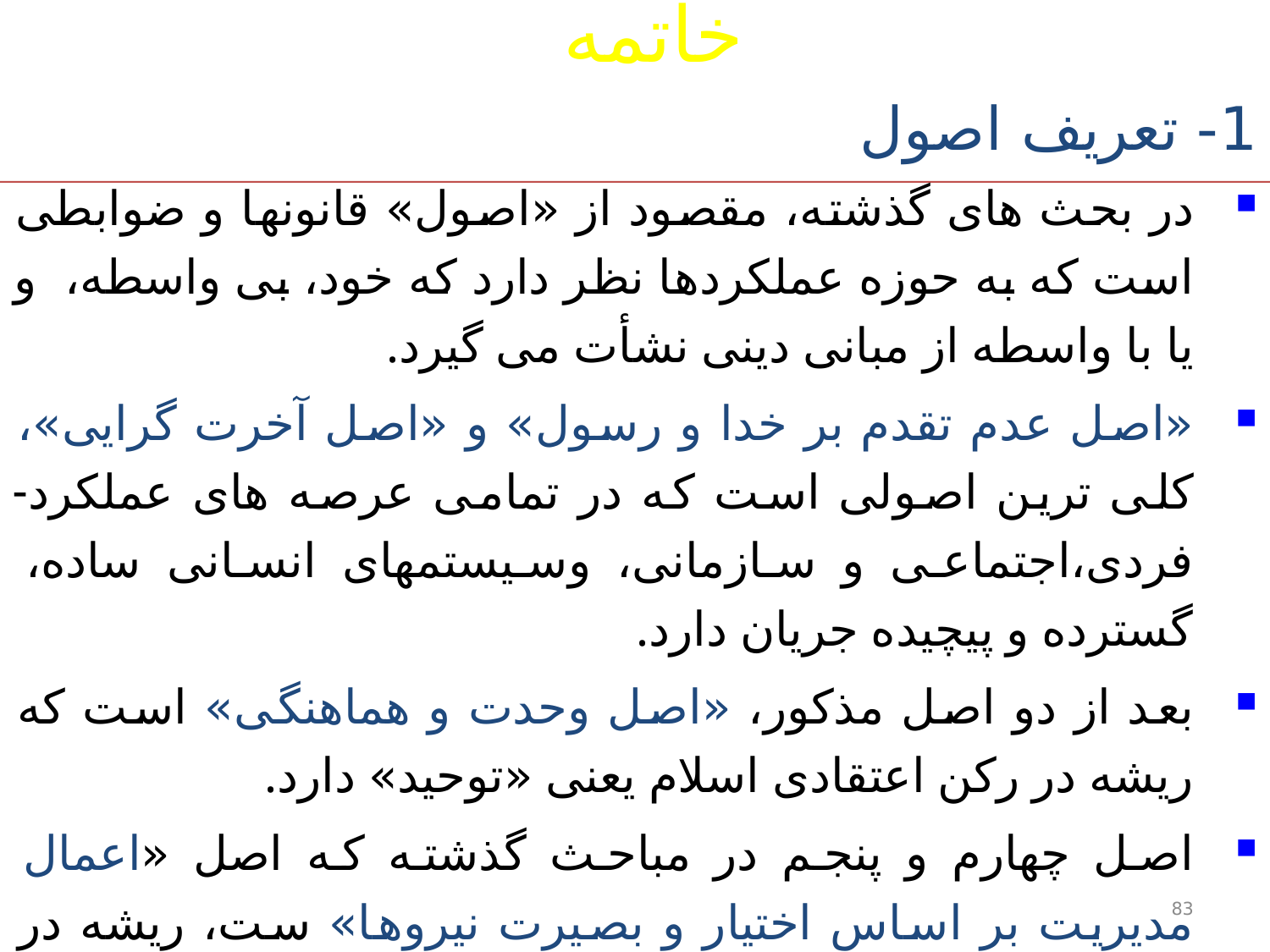

خاتمه
1- تعریف اصول

در بحث های گذشته، مقصود از «اصول» قانونها و ضوابطی است که به حوزه عملکردها نظر دارد که خود، بی واسطه،  و یا با واسطه از مبانی دینی نشأت می گیرد.
«اصل عدم تقدم بر خدا و رسول» و «اصل آخرت گرایی»، کلی ترین اصولی است که در تمامی عرصه های عملکرد-فردی،اجتماعی و سازمانی، وسیستمهای انسانی ساده، گسترده و پیچیده جریان دارد.
بعد از دو اصل مذکور، «اصل وحدت و هماهنگی» است که ریشه در رکن اعتقادی اسلام یعنی «توحید» دارد.
اصل چهارم و پنجم در مباحث گذشته که اصل «اعمال مدیریت بر اساس اختیار و بصیرت نیروها» ست، ریشه در انسان شناسی و اصل حریت و کرامت انسانی از نظر اسلام، دارد.

83